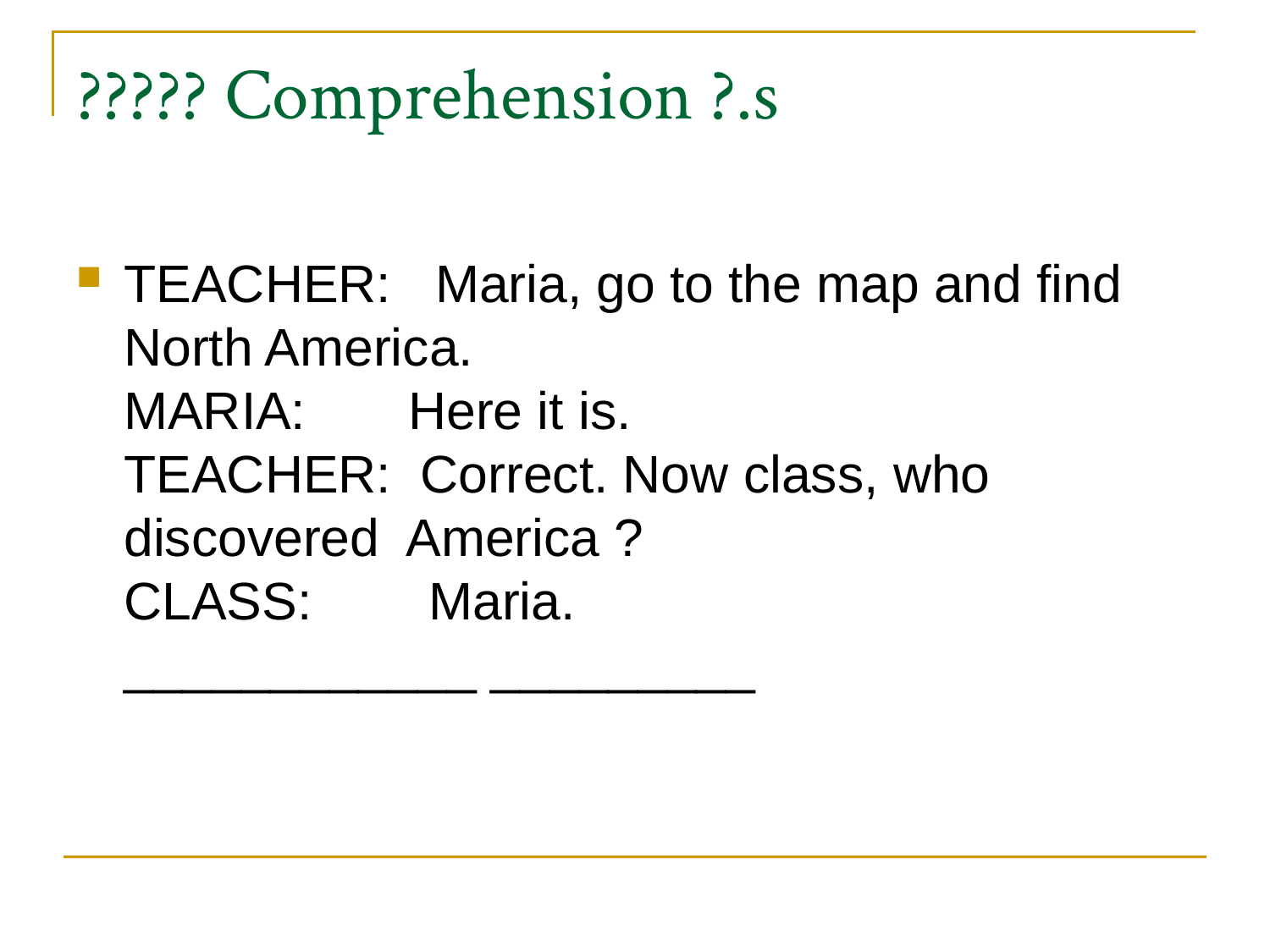

# ????? Comprehension ?.s
TEACHER:   Maria, go to the map and find  North America.
MARIA:       Here it is.
TEACHER:  Correct. Now class, who discovered  America ?
CLASS:        Maria.
____________ _________